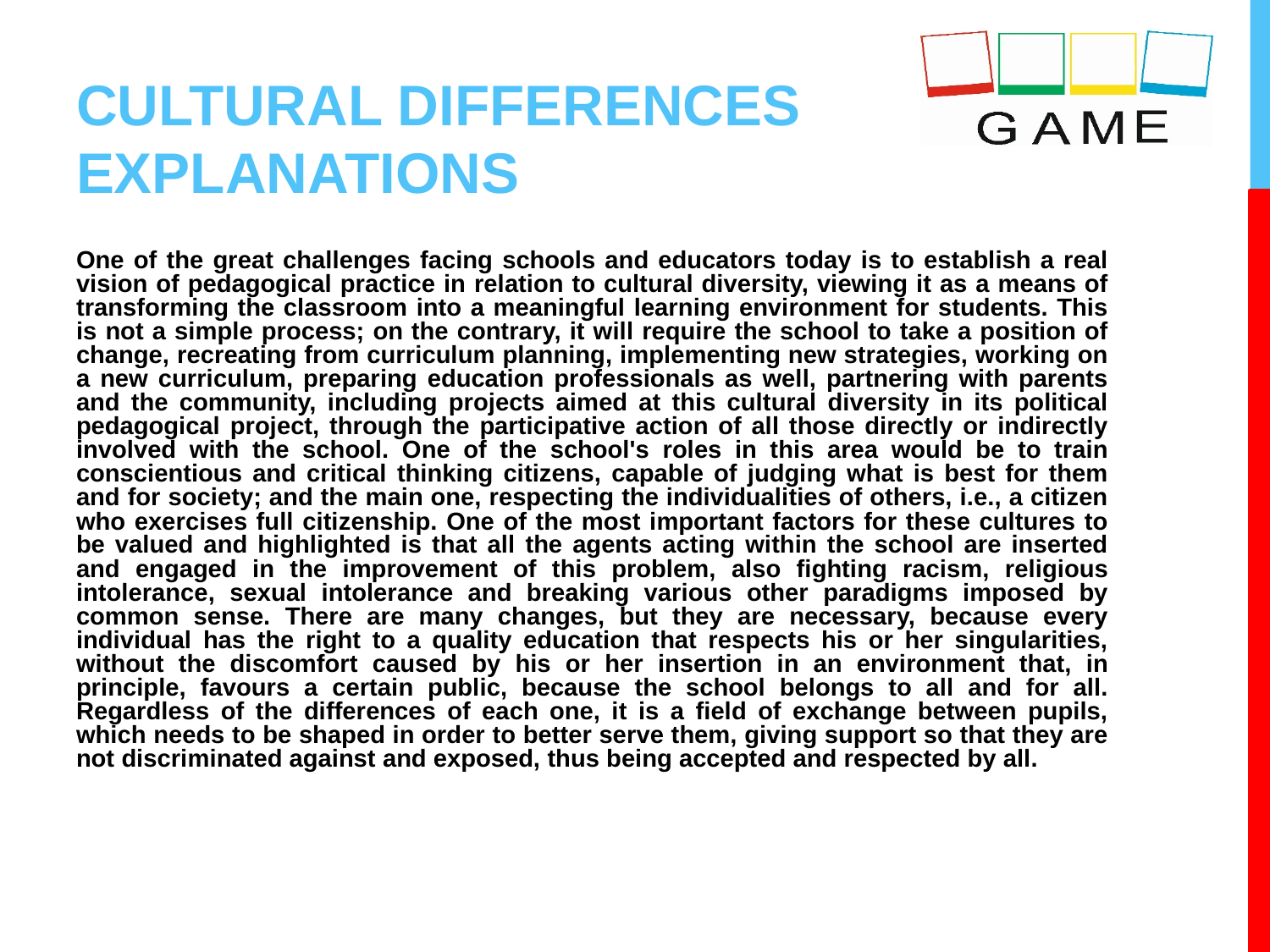

# CULTURAL DIFFERENCES EXPLANATIONS
One of the great challenges facing schools and educators today is to establish a real vision of pedagogical practice in relation to cultural diversity, viewing it as a means of transforming the classroom into a meaningful learning environment for students. This is not a simple process; on the contrary, it will require the school to take a position of change, recreating from curriculum planning, implementing new strategies, working on a new curriculum, preparing education professionals as well, partnering with parents and the community, including projects aimed at this cultural diversity in its political pedagogical project, through the participative action of all those directly or indirectly involved with the school. One of the school's roles in this area would be to train conscientious and critical thinking citizens, capable of judging what is best for them and for society; and the main one, respecting the individualities of others, i.e., a citizen who exercises full citizenship. One of the most important factors for these cultures to be valued and highlighted is that all the agents acting within the school are inserted and engaged in the improvement of this problem, also fighting racism, religious intolerance, sexual intolerance and breaking various other paradigms imposed by common sense. There are many changes, but they are necessary, because every individual has the right to a quality education that respects his or her singularities, without the discomfort caused by his or her insertion in an environment that, in principle, favours a certain public, because the school belongs to all and for all. Regardless of the differences of each one, it is a field of exchange between pupils, which needs to be shaped in order to better serve them, giving support so that they are not discriminated against and exposed, thus being accepted and respected by all.